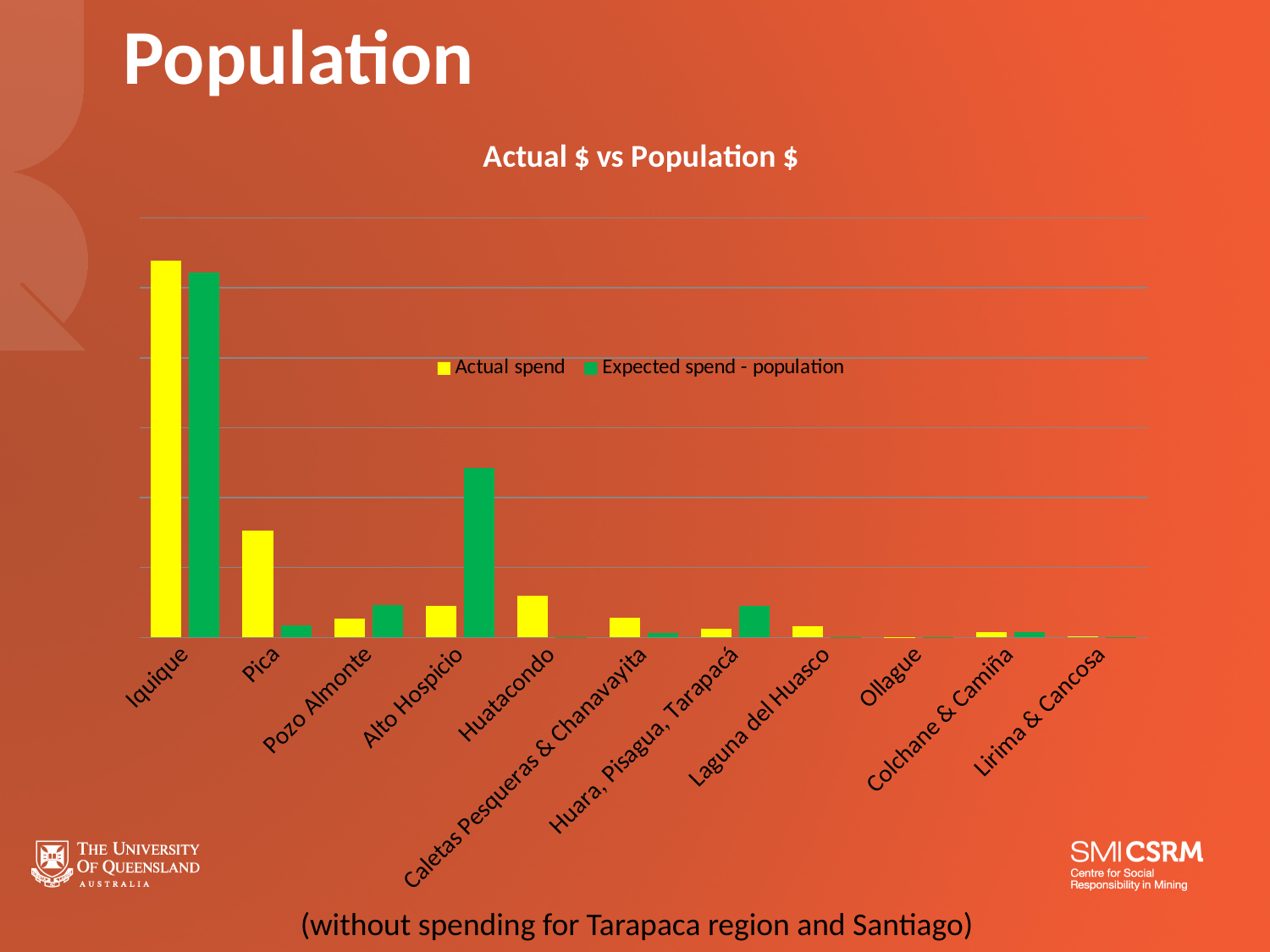

# Population

### Chart: Actual $ vs Population $

| Category | Actual spend | Expected spend - population |
|---|---|---|
| Iquique | 5393727.0 | 5225196.6 |
| Pica | 1526133.0 | 173100.0 |
| Pozo Almonte | 268694.0 | 465235.1 |
| Alto Hospicio | 453145.0 | 2428910.35 |
| Huatacondo | 597265.0 | 1442.5 |
| Caletas Pesqueras & Chanavayita | 278613.0 | 67797.5 |
| Huara, Pisagua, Tarapacá | 121636.0 | 446828.8 |
| Laguna del Huasco | 163522.0 | 115.4 |
| Ollague | 1.0 | 9462.800000000001 |
| Colchane & Camiña | 74788.0 | 77895.0 |
| Lirima & Cancosa | 19041.0 | 1442.5 |
(without spending for Tarapaca region and Santiago)